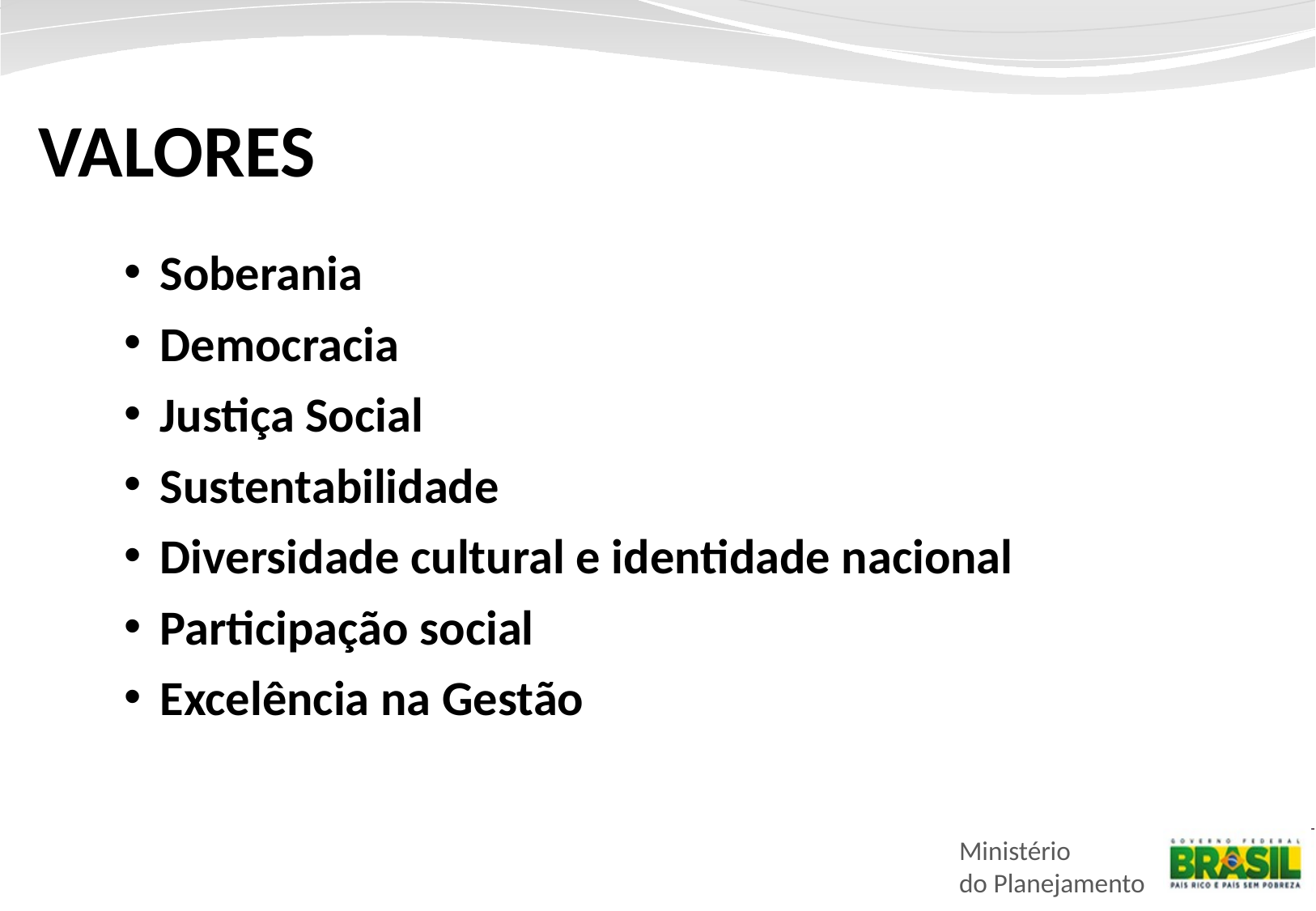

VALORES
Soberania
Democracia
Justiça Social
Sustentabilidade
Diversidade cultural e identidade nacional
Participação social
Excelência na Gestão